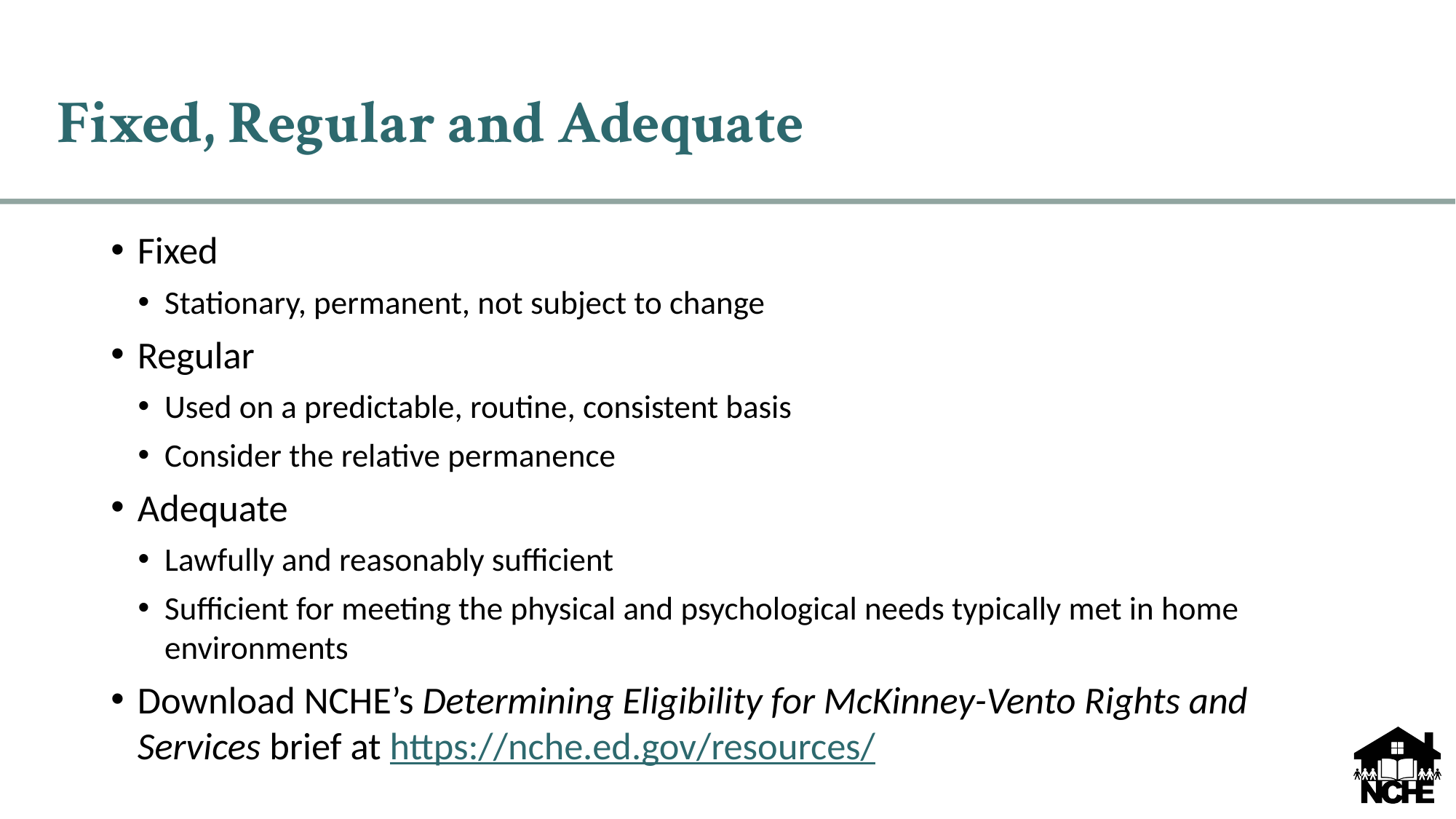

# Fixed, Regular and Adequate
Fixed
Stationary, permanent, not subject to change
Regular
Used on a predictable, routine, consistent basis
Consider the relative permanence
Adequate
Lawfully and reasonably sufficient
Sufficient for meeting the physical and psychological needs typically met in home environments
Download NCHE’s Determining Eligibility for McKinney-Vento Rights and Services brief at https://nche.ed.gov/resources/